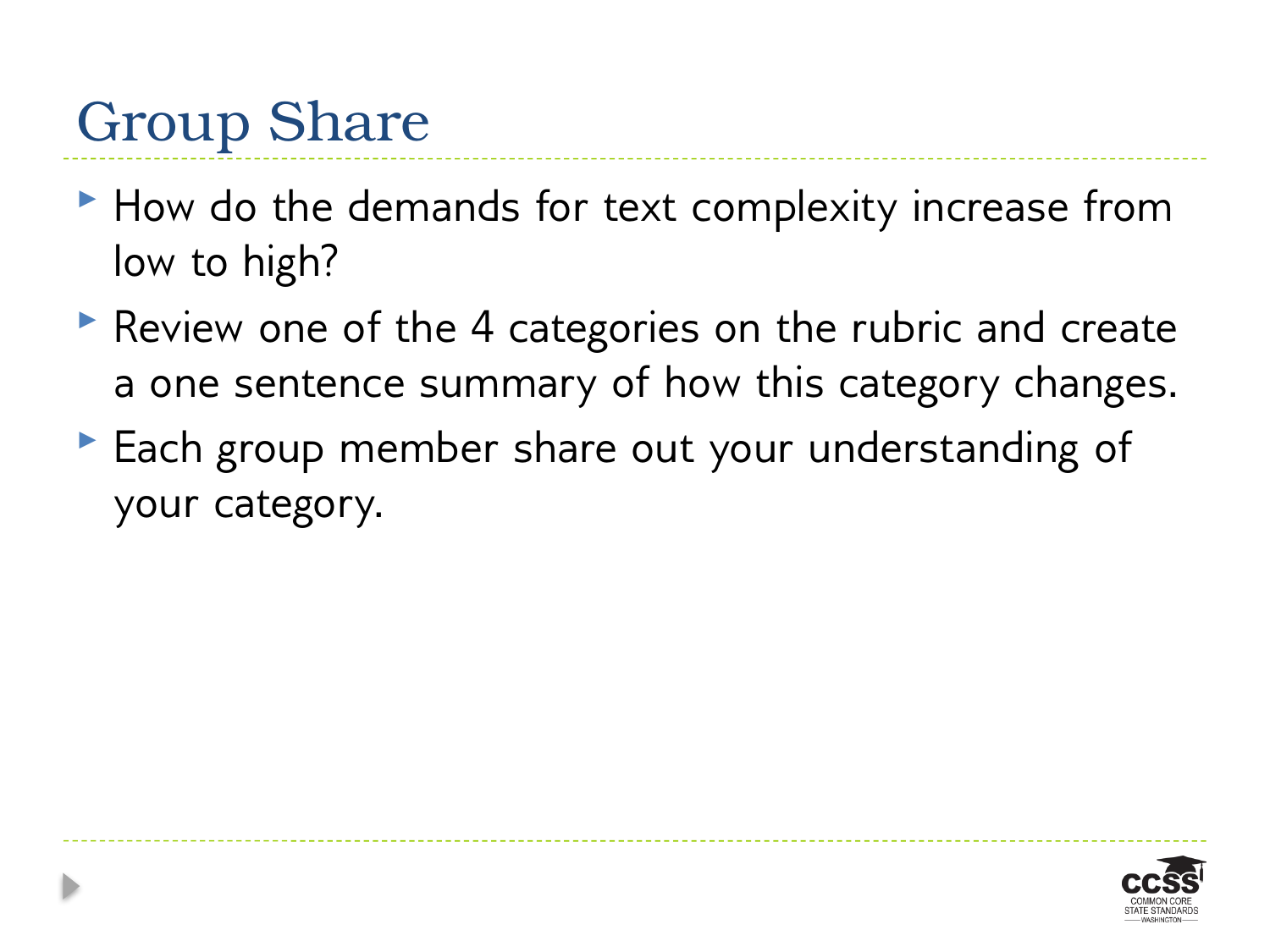

# Group Share
How do the demands for text complexity increase from low to high?
Review one of the 4 categories on the rubric and create a one sentence summary of how this category changes.
Each group member share out your understanding of your category.